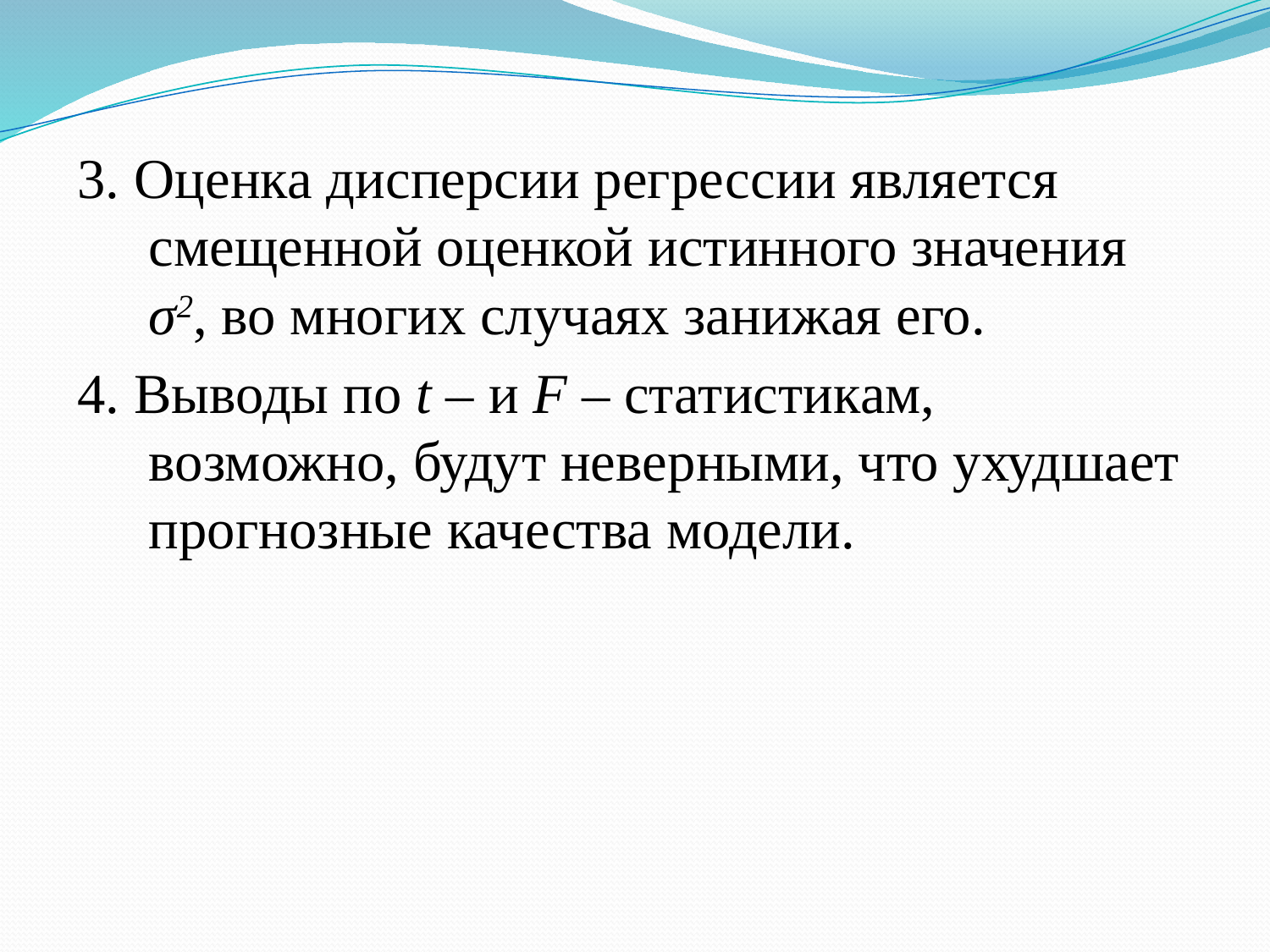

3. Оценка дисперсии регрессии является смещенной оценкой истинного значения σ2, во многих случаях занижая его.
4. Выводы по t – и F – статистикам, возможно, будут неверными, что ухудшает прогнозные качества модели.